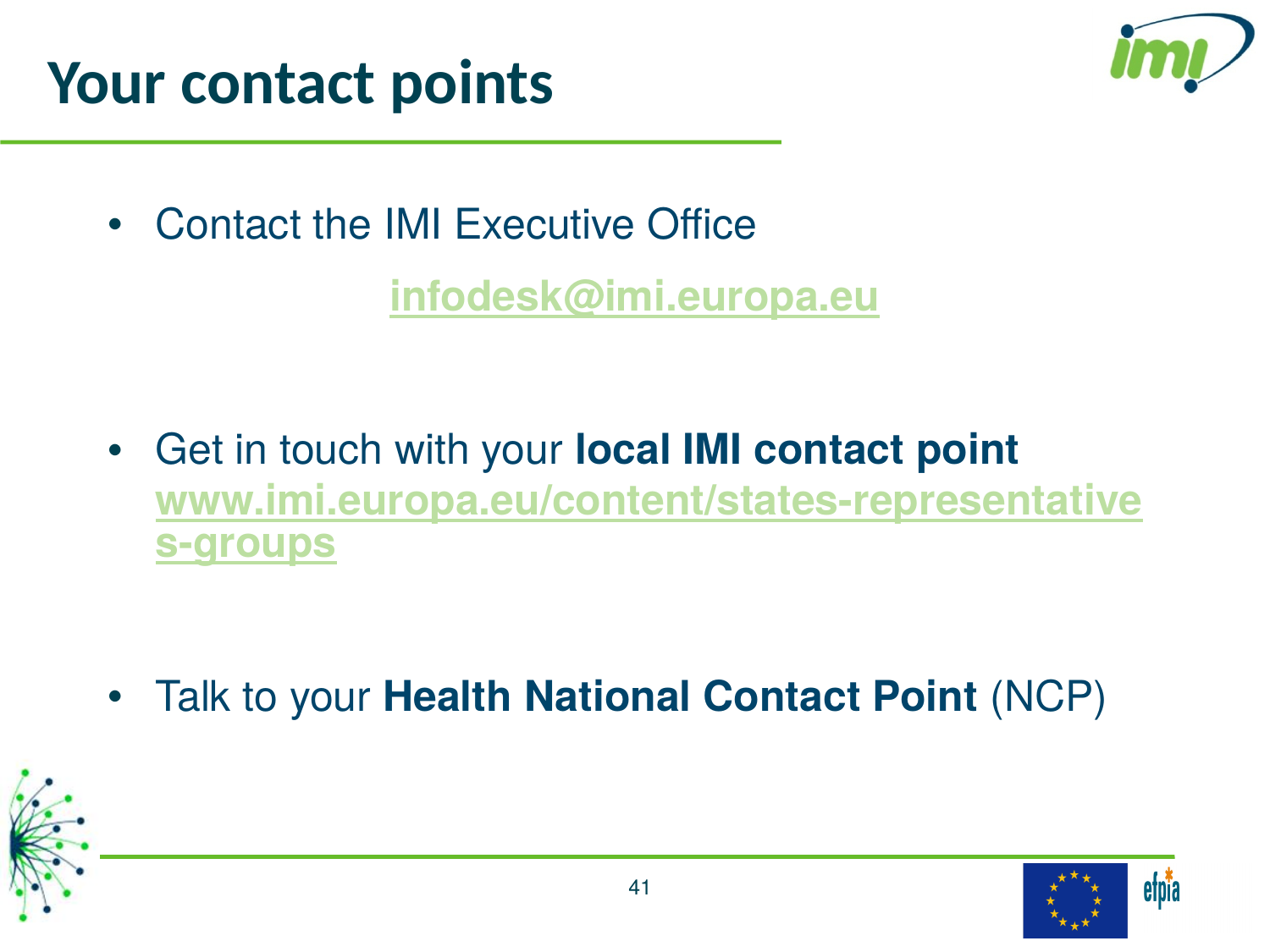

# Your contact points

Contact the IMI Executive Office
infodesk@imi.europa.eu

Get in touch with your local IMI contact point www.imi.europa.eu/content/states-representatives-groups

Talk to your Health National Contact Point (NCP)
41